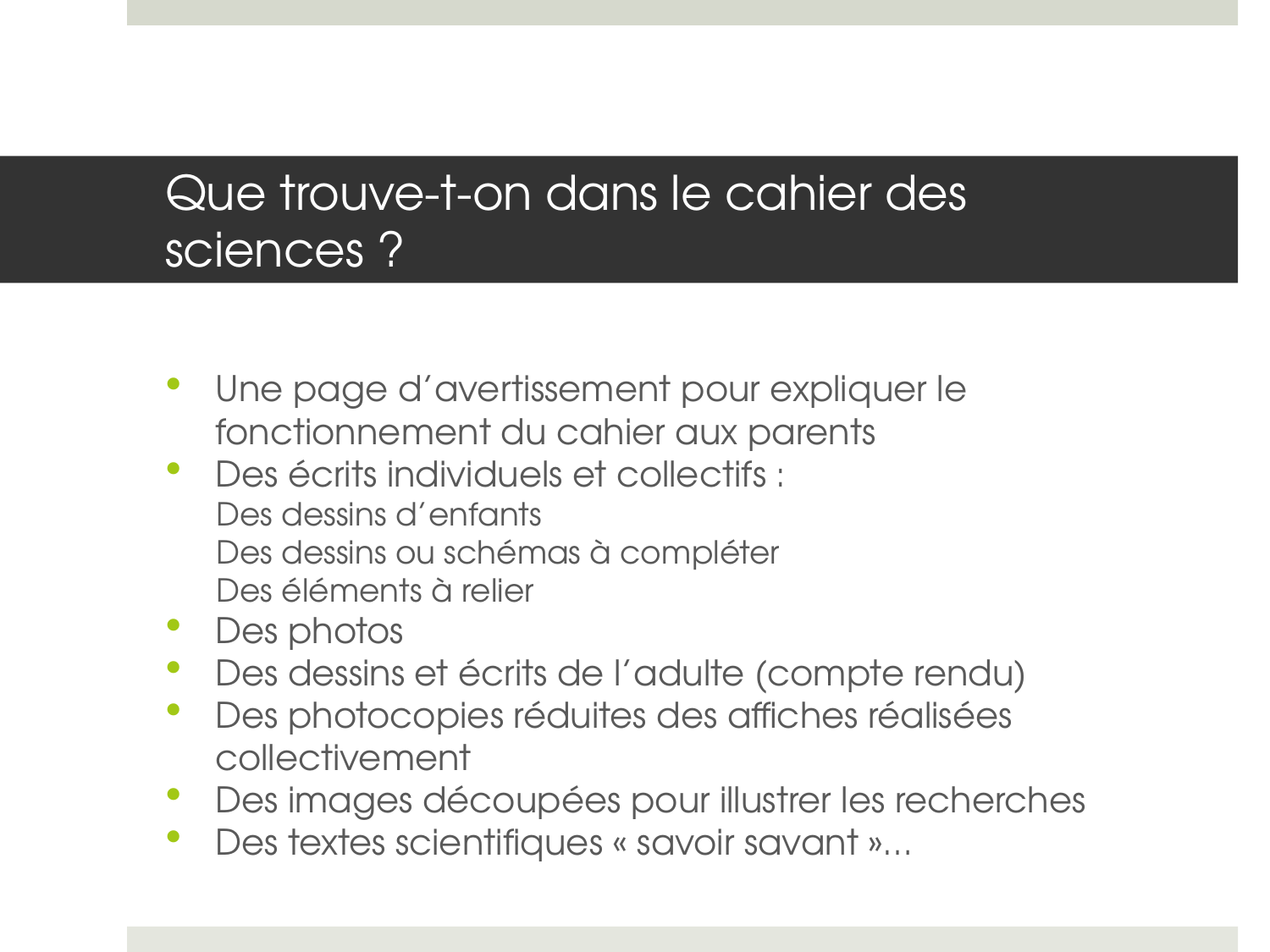

# Que trouve-t-on dans le cahier des sciences ?
Une page d’avertissement pour expliquer le fonctionnement du cahier aux parents
Des écrits individuels et collectifs :
Des dessins d’enfants
Des dessins ou schémas à compléter
Des éléments à relier
Des photos
Des dessins et écrits de l’adulte (compte rendu)
Des photocopies réduites des affiches réalisées collectivement
Des images découpées pour illustrer les recherches
Des textes scientifiques « savoir savant »…